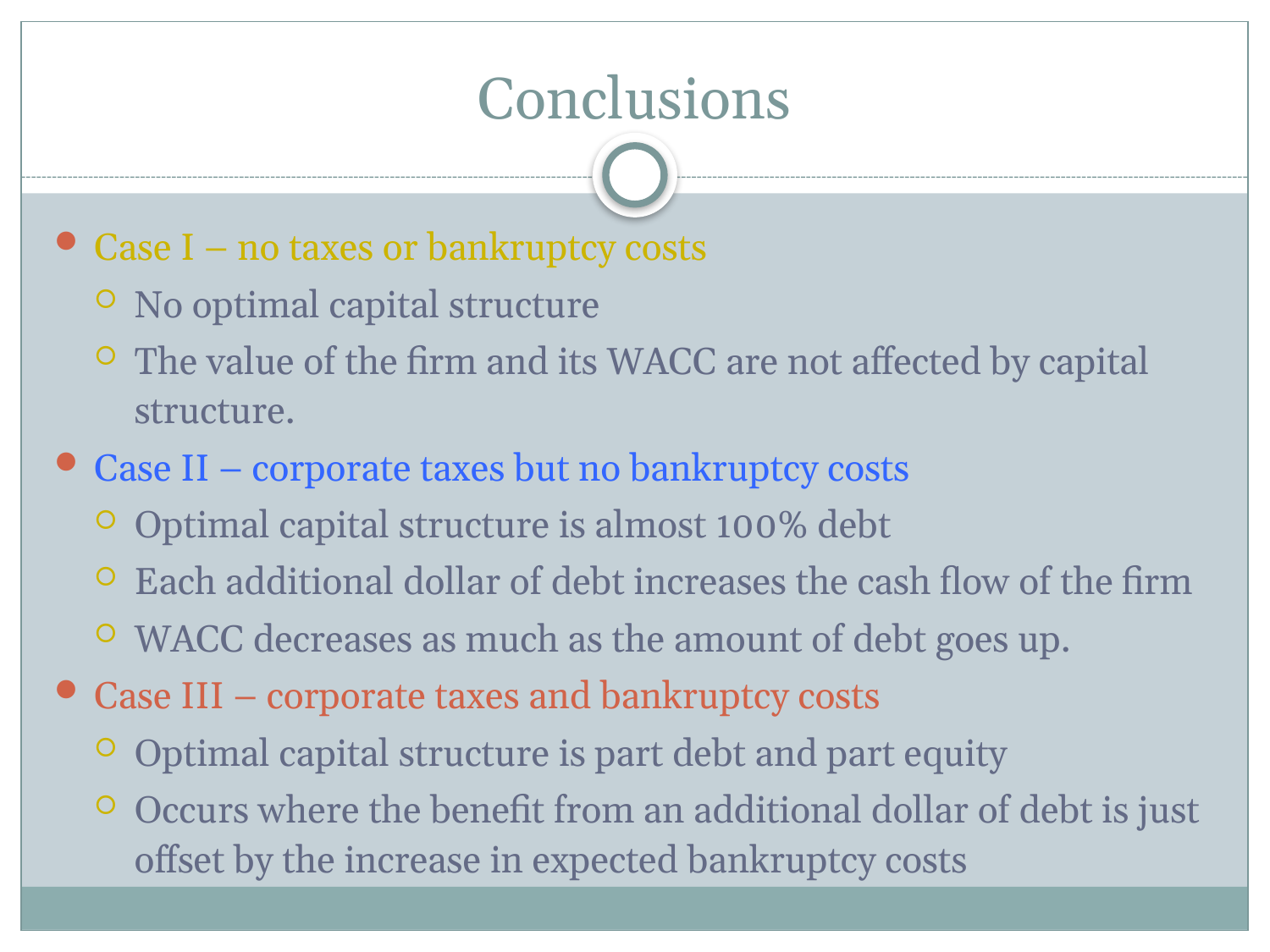

# Conclusions
Case I – no taxes or bankruptcy costs
No optimal capital structure
The value of the firm and its WACC are not affected by capital structure.
Case II – corporate taxes but no bankruptcy costs
Optimal capital structure is almost 100% debt
Each additional dollar of debt increases the cash flow of the firm
WACC decreases as much as the amount of debt goes up.
Case III – corporate taxes and bankruptcy costs
Optimal capital structure is part debt and part equity
Occurs where the benefit from an additional dollar of debt is just offset by the increase in expected bankruptcy costs